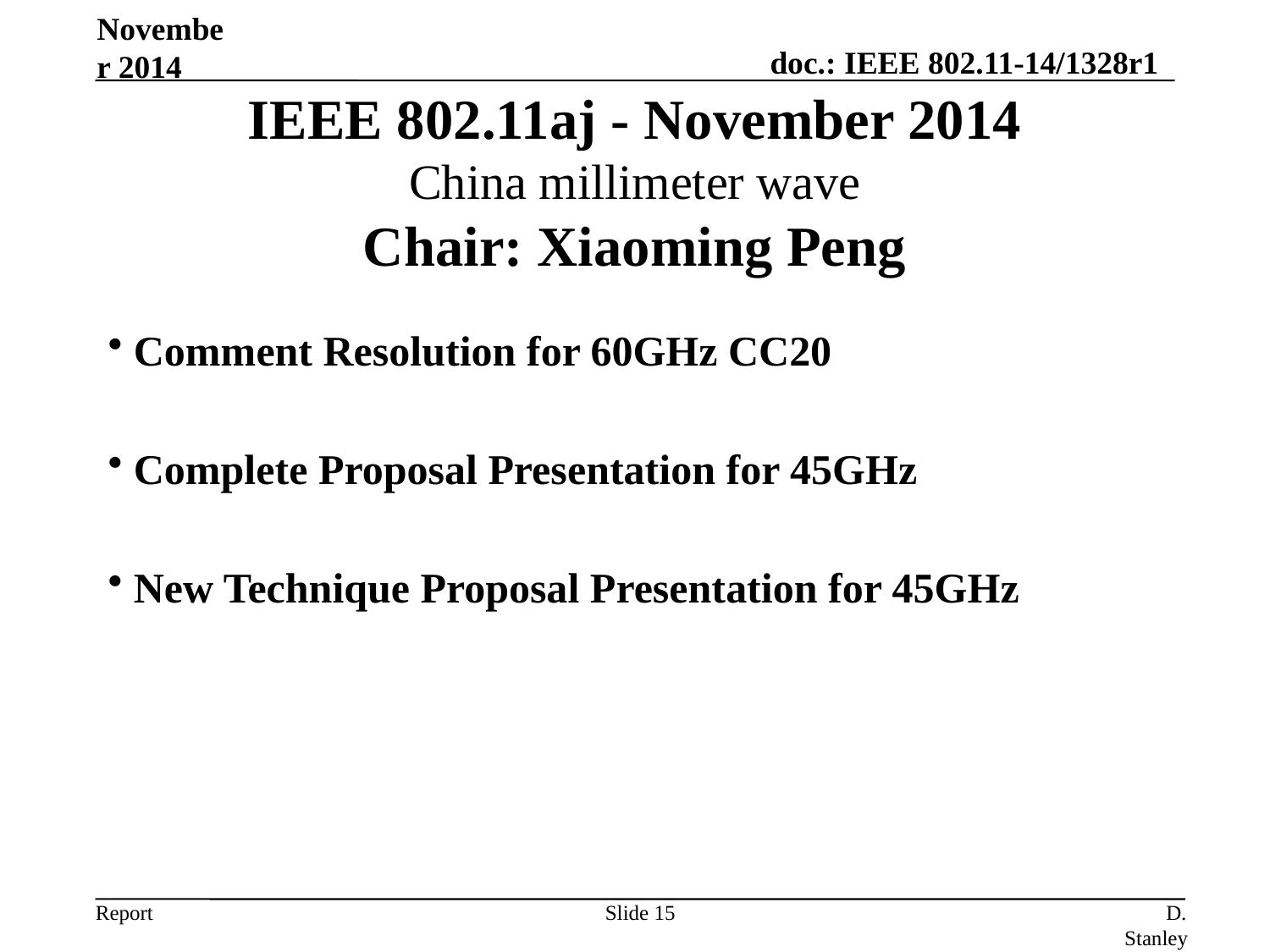

November 2014
# IEEE 802.11aj - November 2014 China millimeter wave Chair: Xiaoming Peng
 Comment Resolution for 60GHz CC20

 Complete Proposal Presentation for 45GHz

 New Technique Proposal Presentation for 45GHz
Slide 15
D. Stanley, Aruba Networks